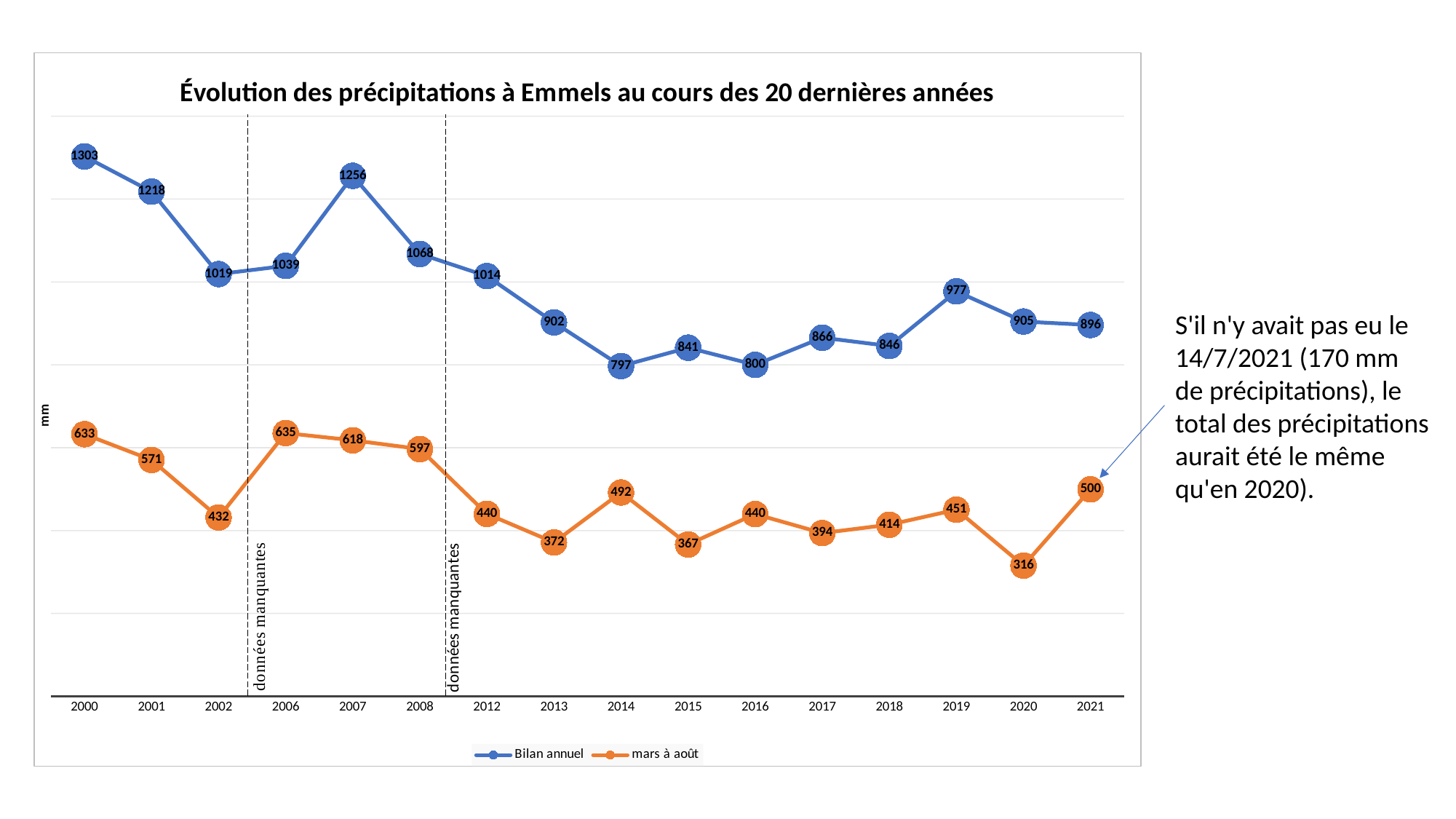

### Chart: Évolution des précipitations à Emmels au cours des 20 dernières années

| Category | Bilan annuel | mars à août |
|---|---|---|
| 2000 | 1303.0000000000002 | 632.7 |
| 2001 | 1218.0 | 570.6 |
| 2002 | 1018.9999999999999 | 431.7999999999999 |
| 2006 | 1038.8 | 635.4000000000001 |
| 2007 | 1256.1 | 617.9 |
| 2008 | 1067.6 | 596.8999999999999 |
| 2012 | 1014.1999999999998 | 440.4 |
| 2013 | 902.4 | 371.5 |
| 2014 | 797.0999999999999 | 492.0 |
| 2015 | 841.3000000000001 | 366.6 |
| 2016 | 799.9999999999999 | 440.00000000000006 |
| 2017 | 865.6 | 394.1000000000001 |
| 2018 | 845.5000000000001 | 414.3 |
| 2019 | 977.2999999999998 | 450.59999999999985 |
| 2020 | 904.5 | 315.5999999999999 |
| 2021 | 896.1 | 499.6 |
S'il n'y avait pas eu le 14/7/2021 (170 mm de précipitations), le total des précipitations aurait été le même qu'en 2020).